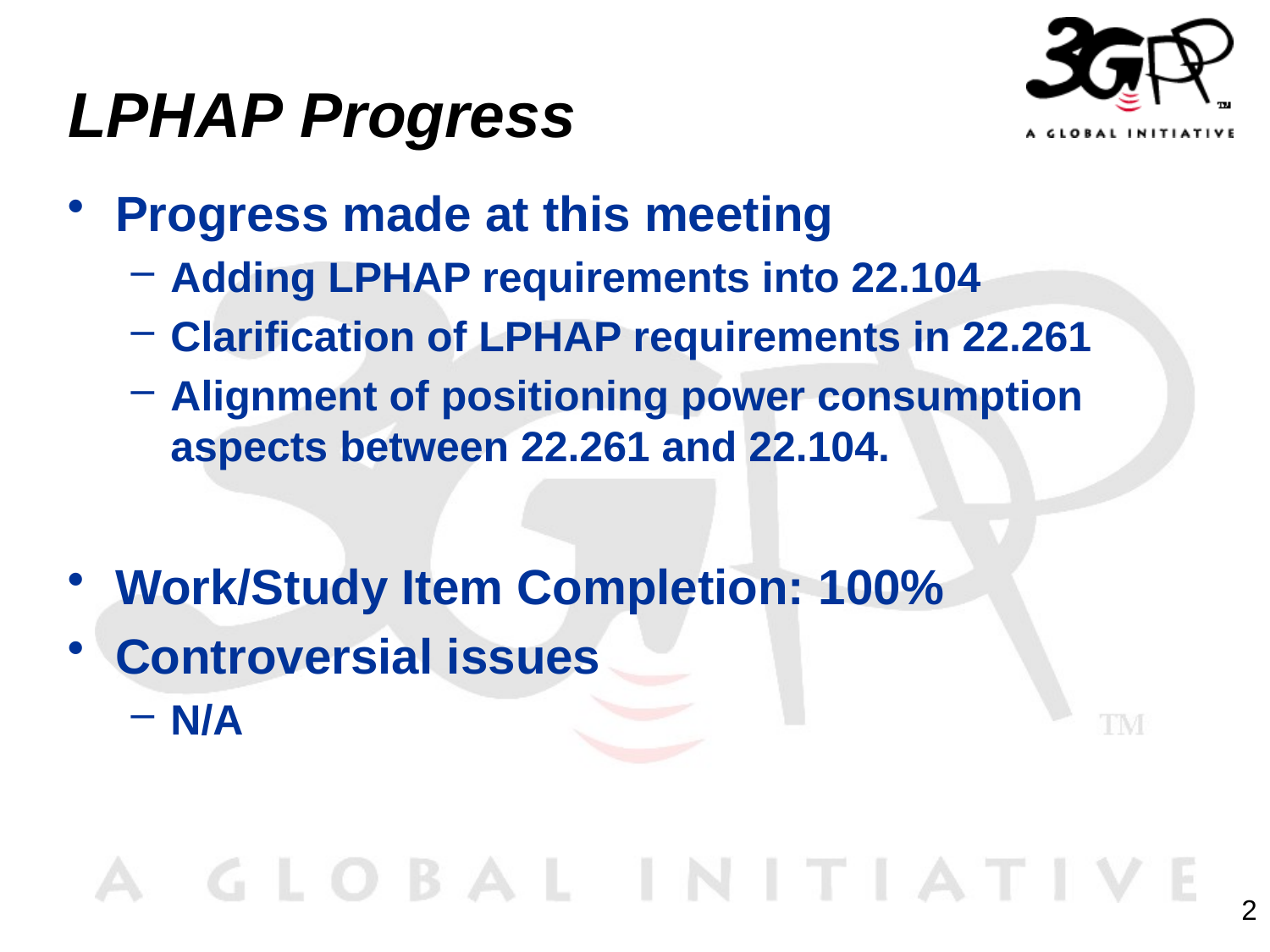

# LPHAP Progress
Progress made at this meeting
Adding LPHAP requirements into 22.104
Clarification of LPHAP requirements in 22.261
Alignment of positioning power consumption aspects between 22.261 and 22.104.

Work/Study Item Completion: 100%
Controversial issues
N/A
2